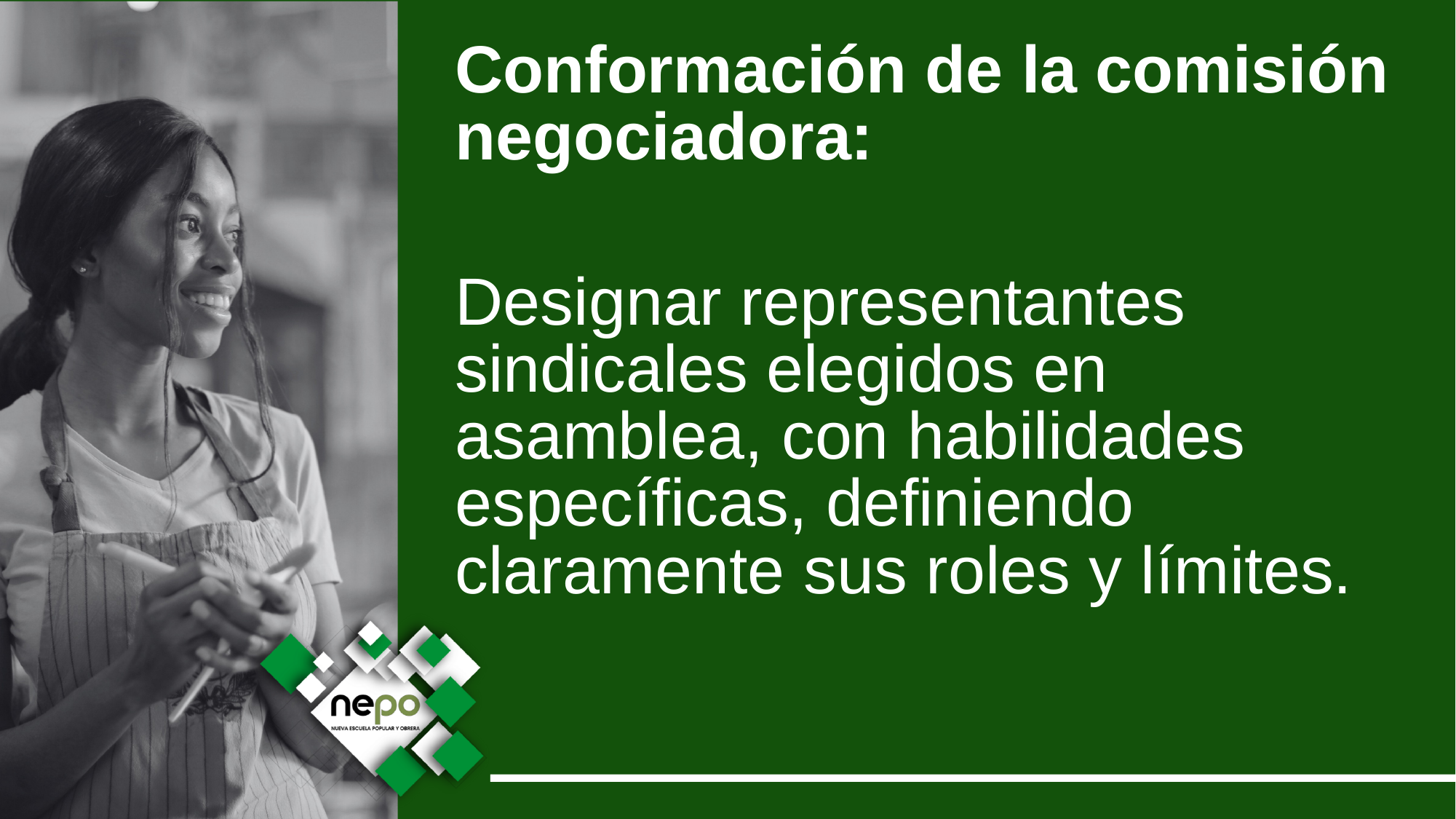

Conformación de la comisión negociadora:

Designar representantes  sindicales elegidos en asamblea, con habilidades específicas, definiendo claramente sus roles y límites.